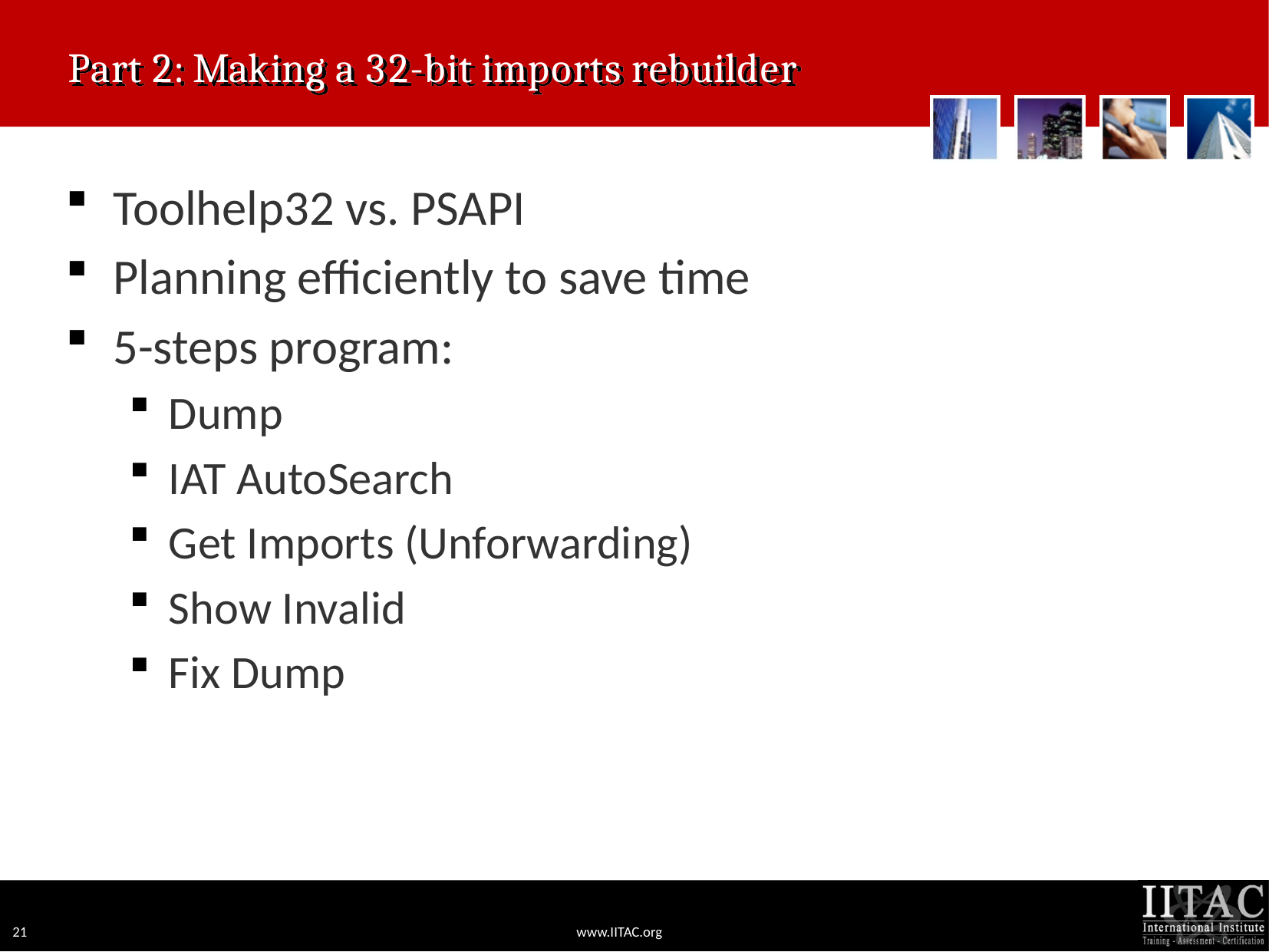

# Part 2: Making a 32-bit imports rebuilder
Toolhelp32 vs. PSAPI
Planning efficiently to save time
5-steps program:
Dump
IAT AutoSearch
Get Imports (Unforwarding)
Show Invalid
Fix Dump
21
www.IITAC.org